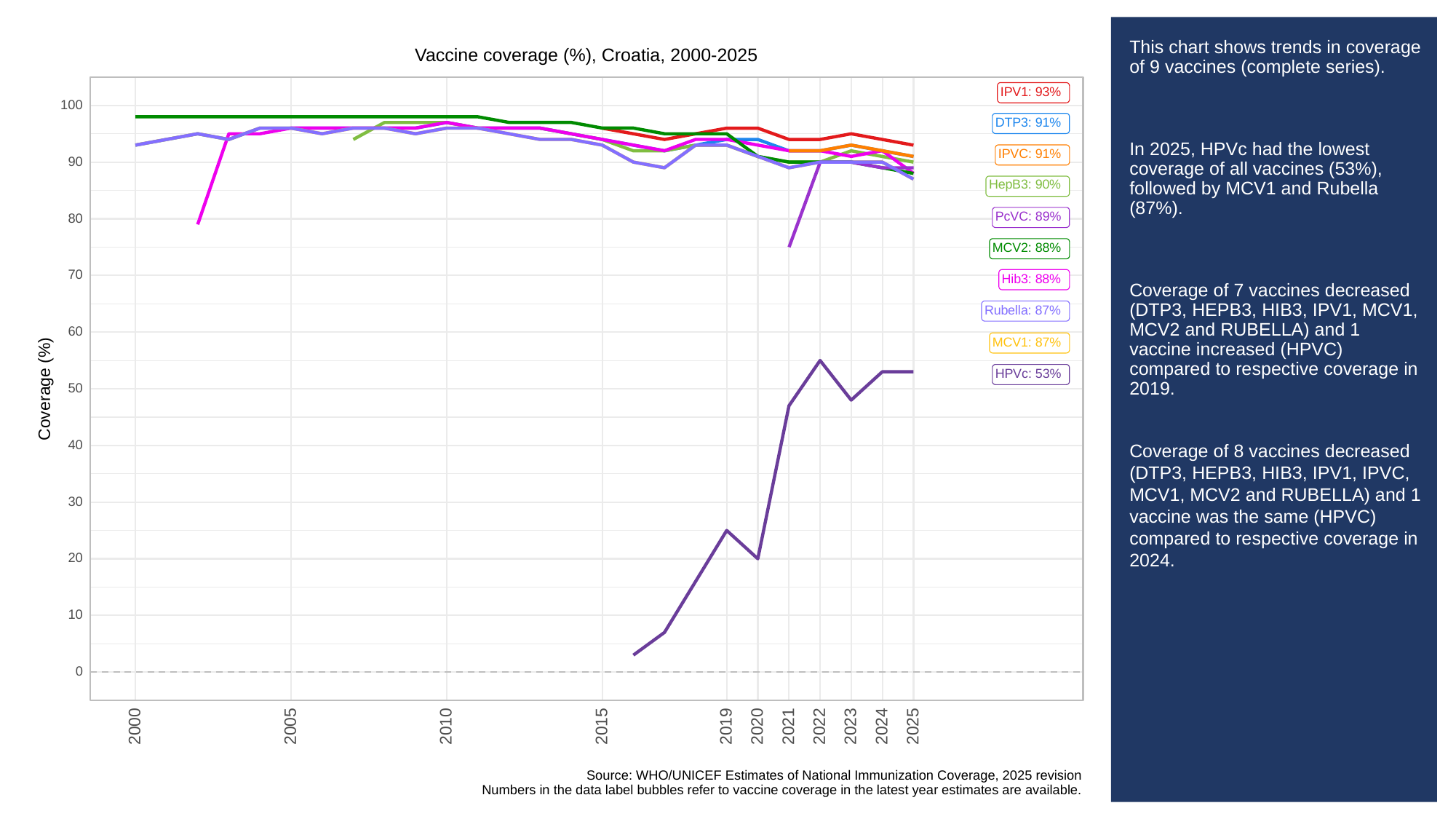

# This chart shows trends in coverage of 9 vaccines (complete series).

In 2025, HPVc had the lowest coverage of all vaccines (53%), followed by MCV1 and Rubella (87%).

Coverage of 7 vaccines decreased (DTP3, HEPB3, HIB3, IPV1, MCV1, MCV2 and RUBELLA) and 1 vaccine increased (HPVC) compared to respective coverage in 2019.

Coverage of 8 vaccines decreased (DTP3, HEPB3, HIB3, IPV1, IPVC, MCV1, MCV2 and RUBELLA) and 1 vaccine was the same (HPVC) compared to respective coverage in 2024.

Vaccine coverage (%), Croatia, 2000-2025

IPV1: 93%

100

DTP3: 91%

IPVC: 91%

90

HepB3: 90%

PcVC: 89%
80

MCV2: 88%

70
Hib3: 88%

Rubella: 87%
60

MCV1: 87%

HPVc: 53%

Coverage (%)
50

40

30

20

10

0

2023
2000
2005
2010
2015
2019
2020
2021
2022
2024
2025
Source: WHO/UNICEF Estimates of National Immunization Coverage, 2025 revision
Numbers in the data label bubbles refer to vaccine coverage in the latest year estimates are available.